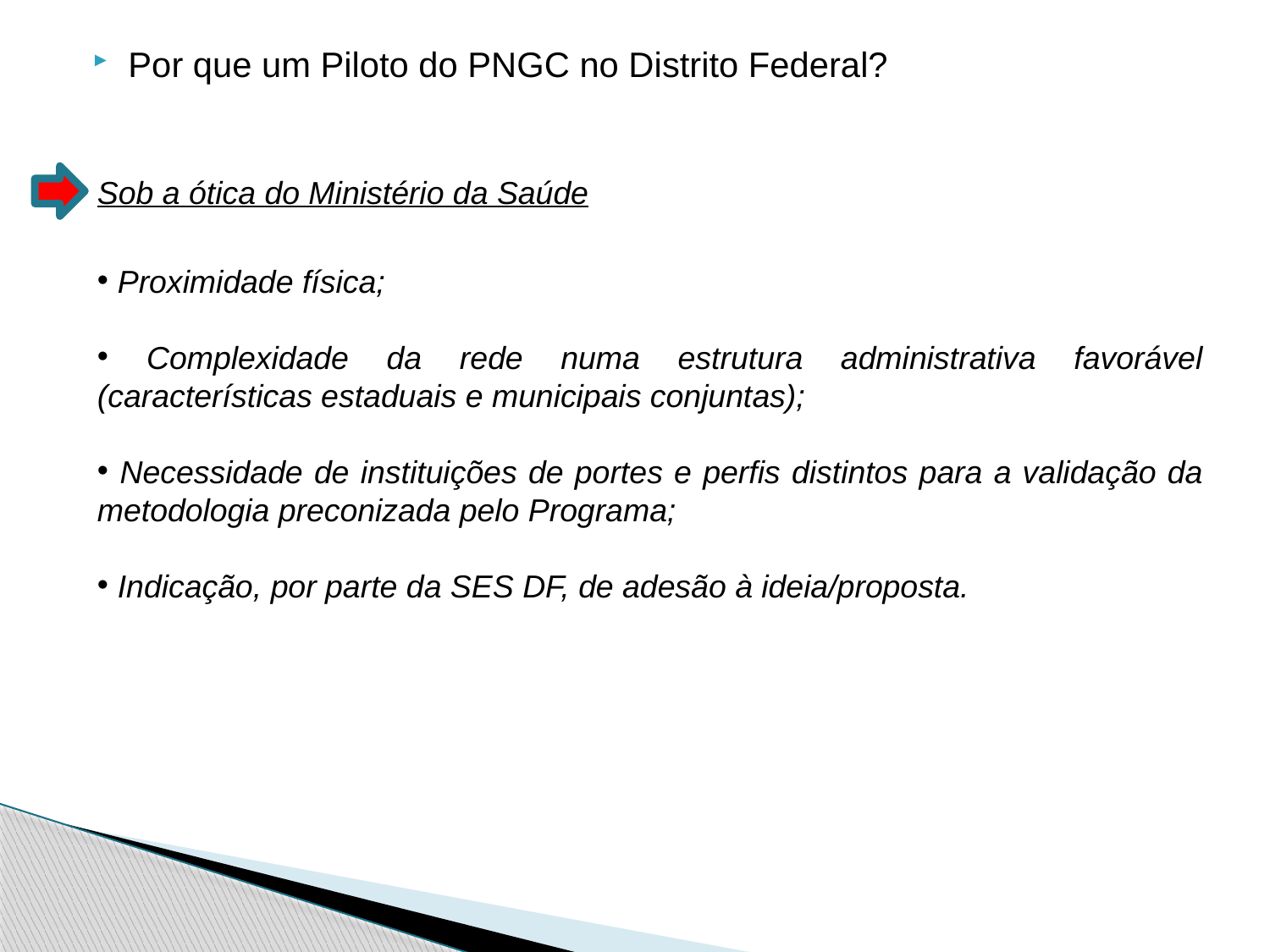

Por que um Piloto do PNGC no Distrito Federal?

Sob a ótica do Ministério da Saúde

 Proximidade física;

 Complexidade da rede numa estrutura administrativa favorável (características estaduais e municipais conjuntas);

 Necessidade de instituições de portes e perfis distintos para a validação da metodologia preconizada pelo Programa;

 Indicação, por parte da SES DF, de adesão à ideia/proposta.